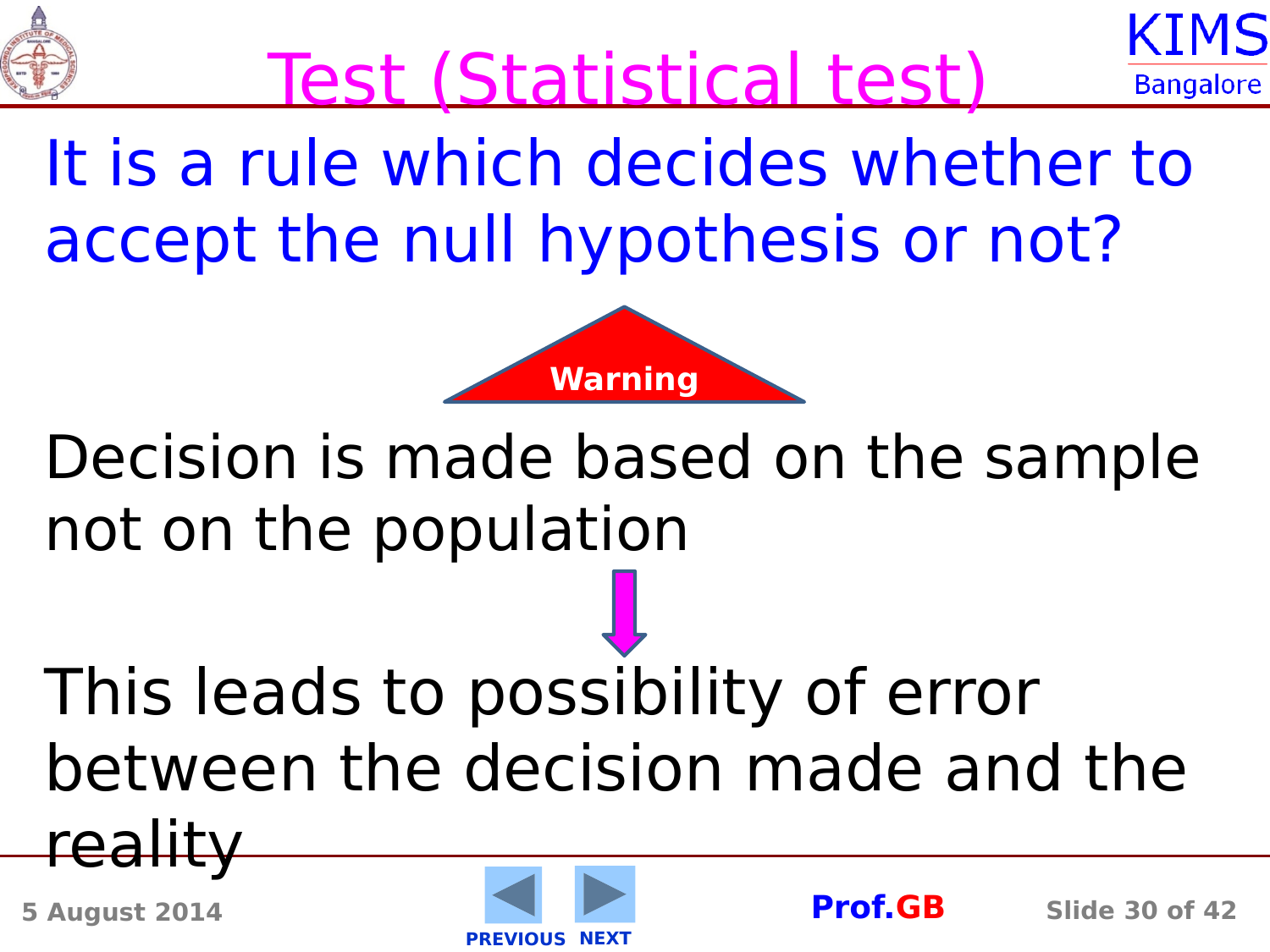

Test (Statistical test)
It is a rule which decides whether to accept the null hypothesis or not?
Warning
Decision is made based on the sample not on the population

This leads to possibility of error between the decision made and the reality
5 August 2014